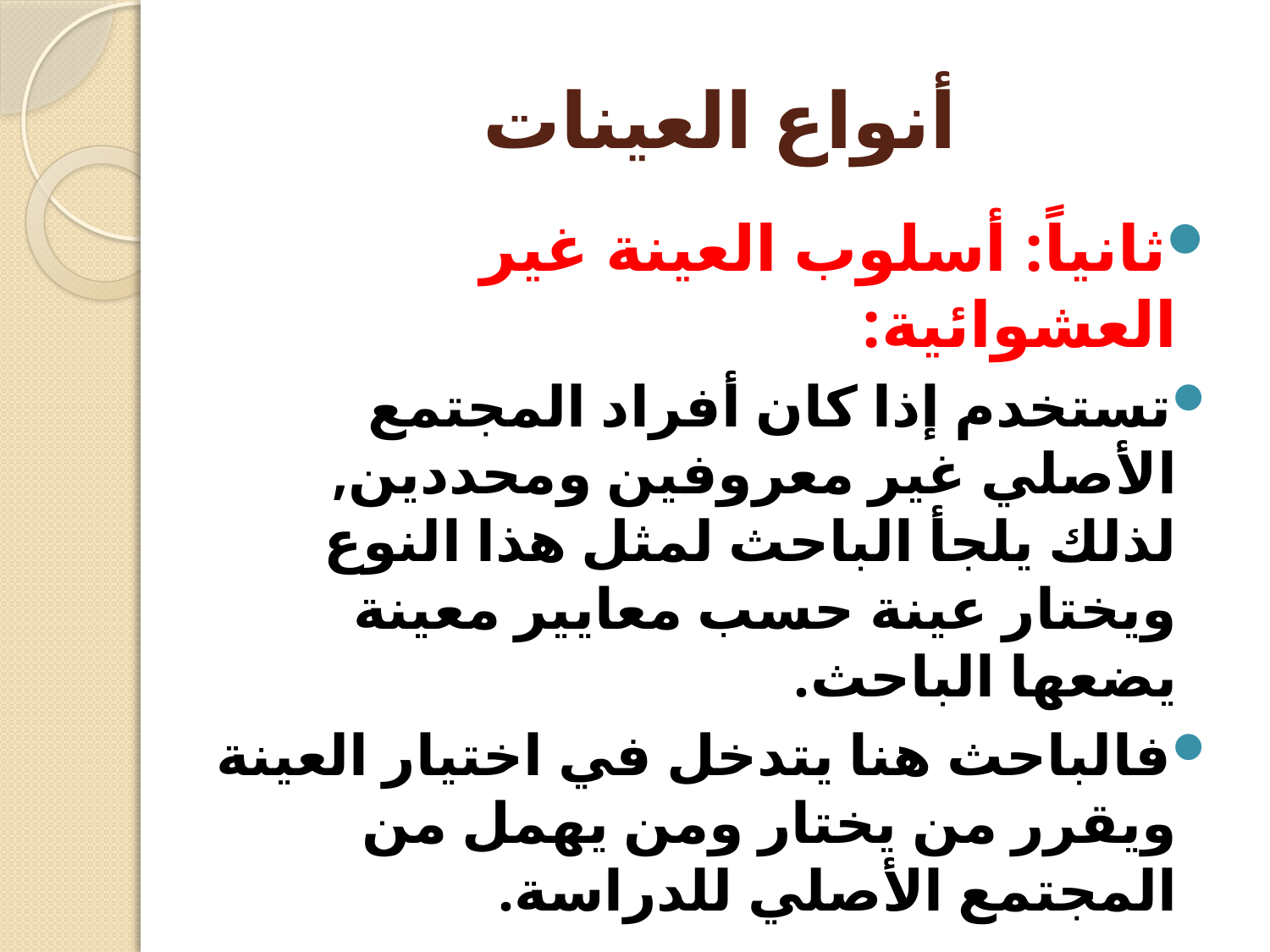

# أنواع العينات
ثانياً: أسلوب العينة غير العشوائية:
تستخدم إذا كان أفراد المجتمع الأصلي غير معروفين ومحددين, لذلك يلجأ الباحث لمثل هذا النوع ويختار عينة حسب معايير معينة يضعها الباحث.
فالباحث هنا يتدخل في اختيار العينة ويقرر من يختار ومن يهمل من المجتمع الأصلي للدراسة.